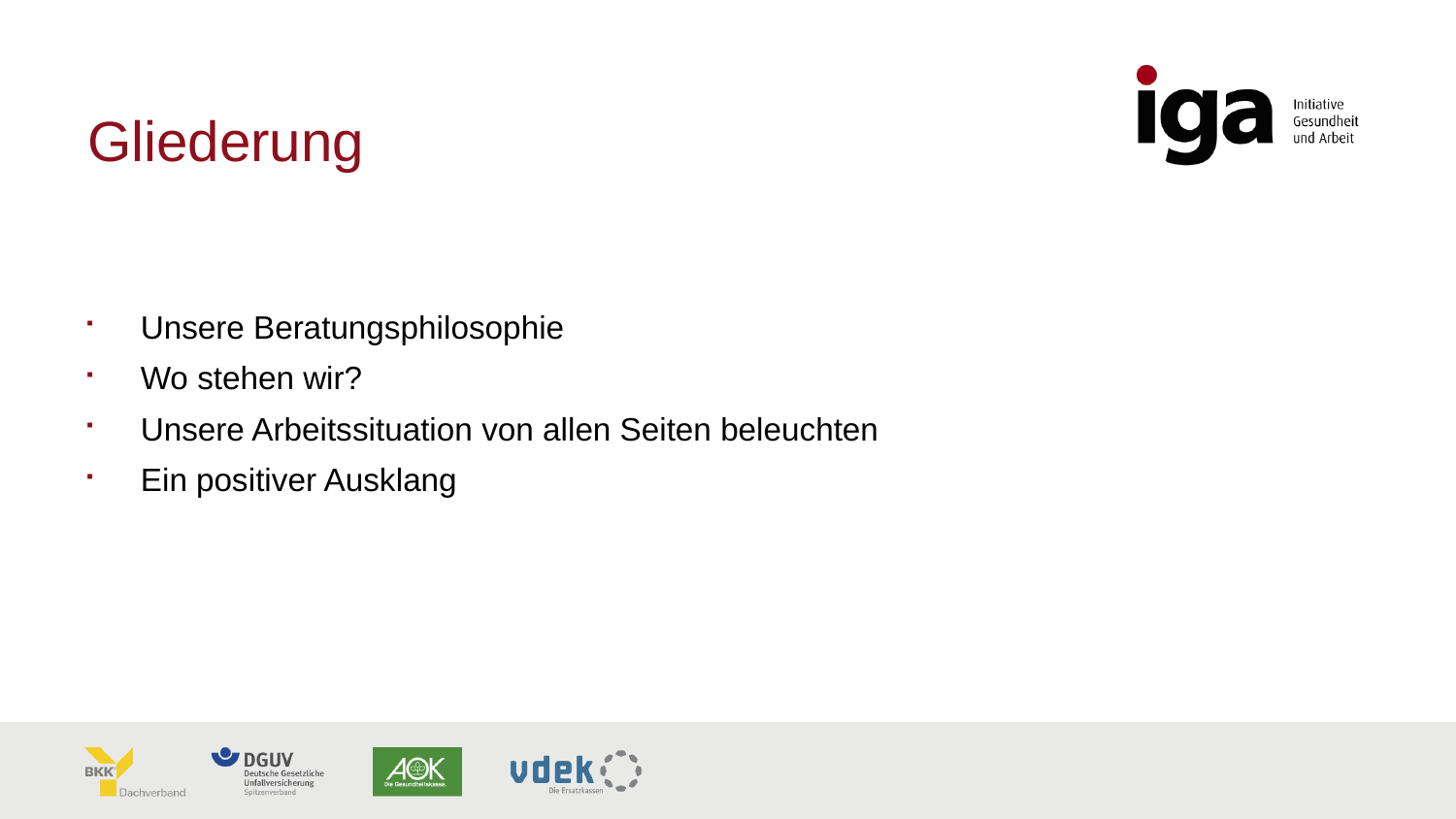

# Gliederung
Unsere Beratungsphilosophie
Wo stehen wir?
Unsere Arbeitssituation von allen Seiten beleuchten
Ein positiver Ausklang